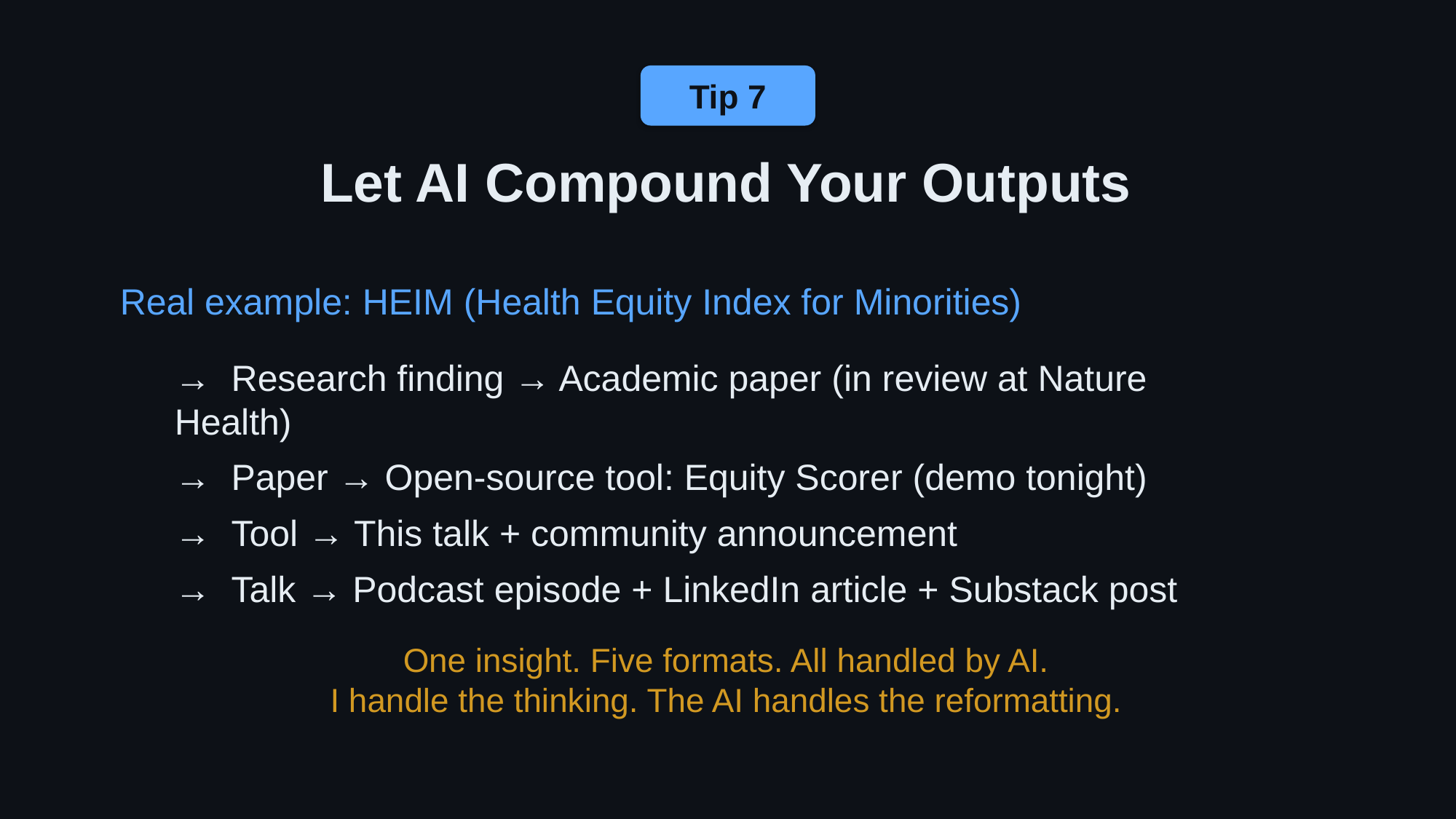

Tip 7
Let AI Compound Your Outputs
Real example: HEIM (Health Equity Index for Minorities)
→  Research finding → Academic paper (in review at Nature Health)
→  Paper → Open-source tool: Equity Scorer (demo tonight)
→  Tool → This talk + community announcement
→  Talk → Podcast episode + LinkedIn article + Substack post
One insight. Five formats. All handled by AI.
I handle the thinking. The AI handles the reformatting.